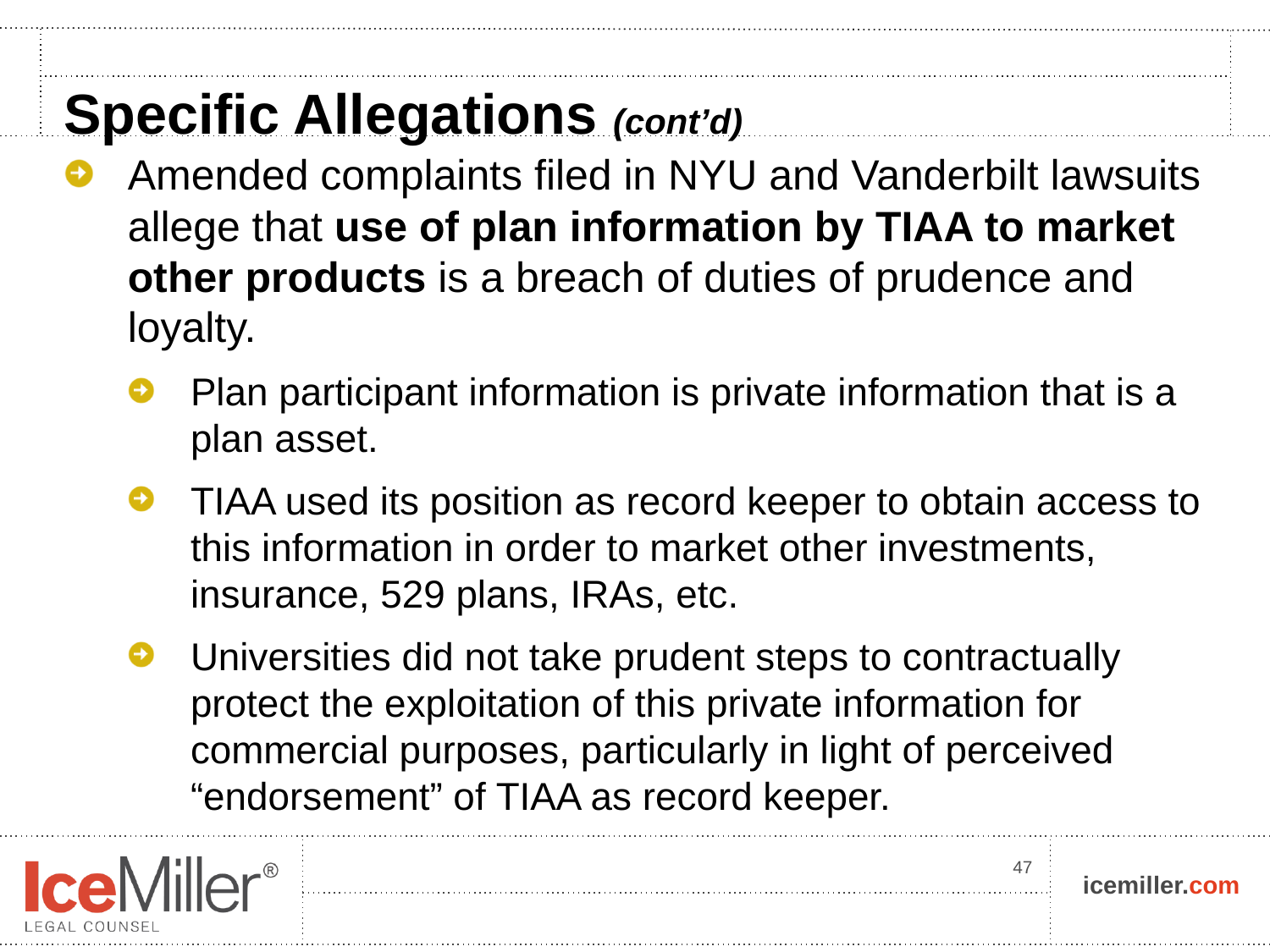

# Specific Allegations (cont’d)
Amended complaints filed in NYU and Vanderbilt lawsuits allege that use of plan information by TIAA to market other products is a breach of duties of prudence and loyalty.
Plan participant information is private information that is a plan asset.
TIAA used its position as record keeper to obtain access to this information in order to market other investments, insurance, 529 plans, IRAs, etc.
Universities did not take prudent steps to contractually protect the exploitation of this private information for commercial purposes, particularly in light of perceived “endorsement” of TIAA as record keeper.
47